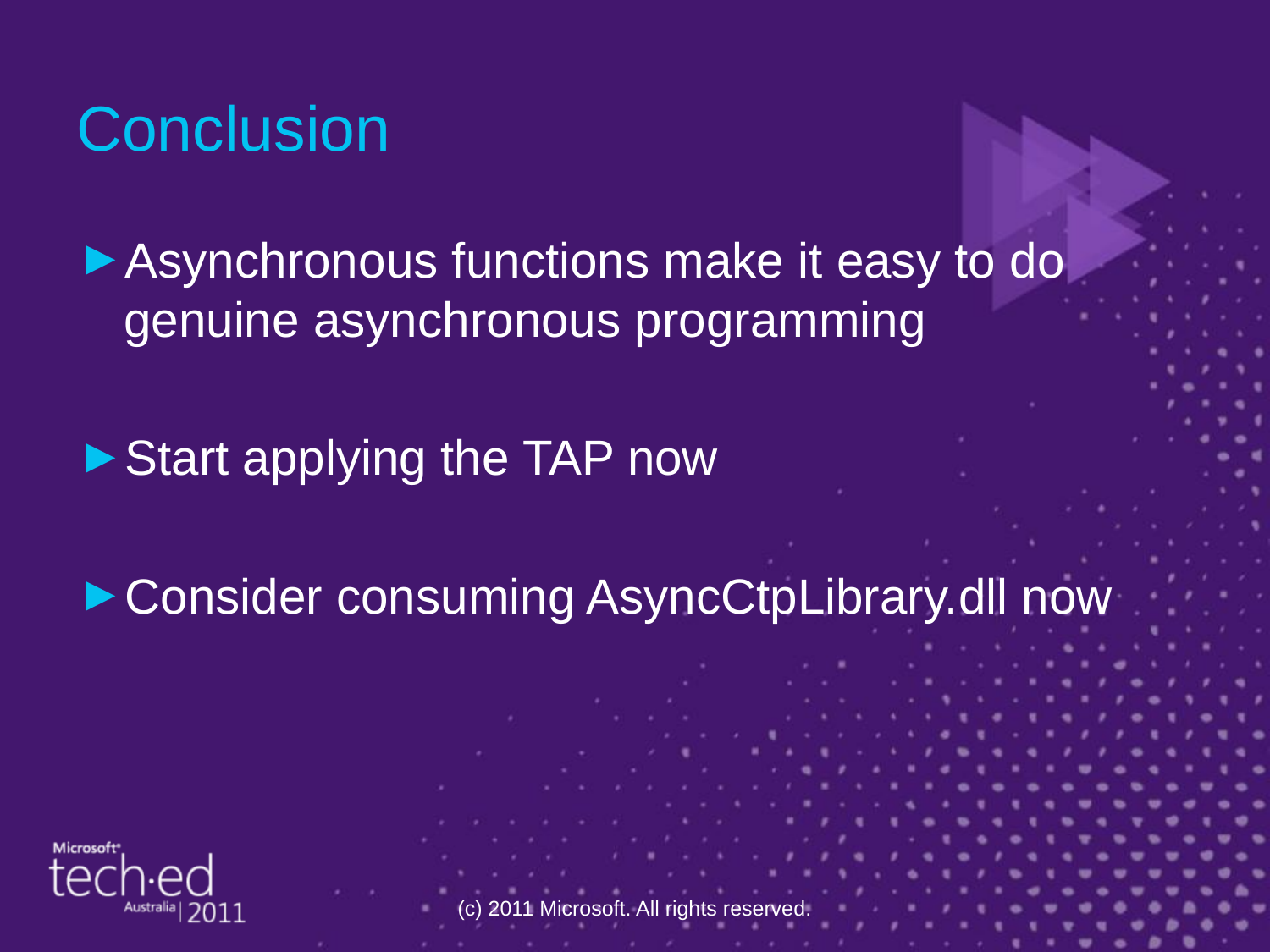

# Conclusion
Asynchronous functions make it easy to do genuine asynchronous programming

Start applying the TAP now

Consider consuming AsyncCtpLibrary.dll now

(c) 2011 Microsoft. All rights reserved.